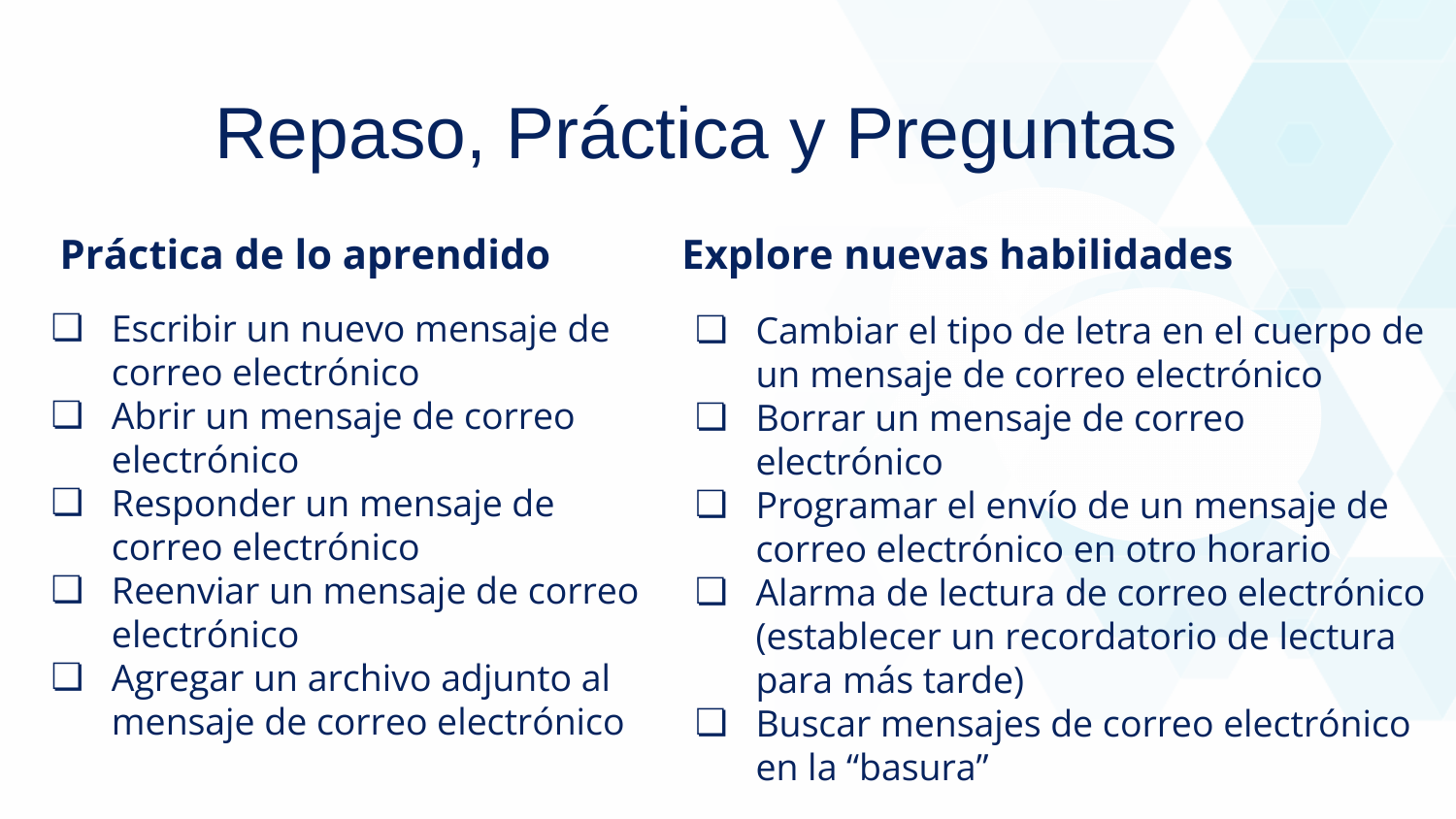

Repaso, Práctica y Preguntas
Práctica de lo aprendido
Explore nuevas habilidades
Escribir un nuevo mensaje de correo electrónico
Abrir un mensaje de correo electrónico
Responder un mensaje de correo electrónico
Reenviar un mensaje de correo electrónico
Agregar un archivo adjunto al mensaje de correo electrónico
Cambiar el tipo de letra en el cuerpo de un mensaje de correo electrónico
Borrar un mensaje de correo electrónico
Programar el envío de un mensaje de correo electrónico en otro horario
Alarma de lectura de correo electrónico (establecer un recordatorio de lectura para más tarde)
Buscar mensajes de correo electrónico en la “basura”